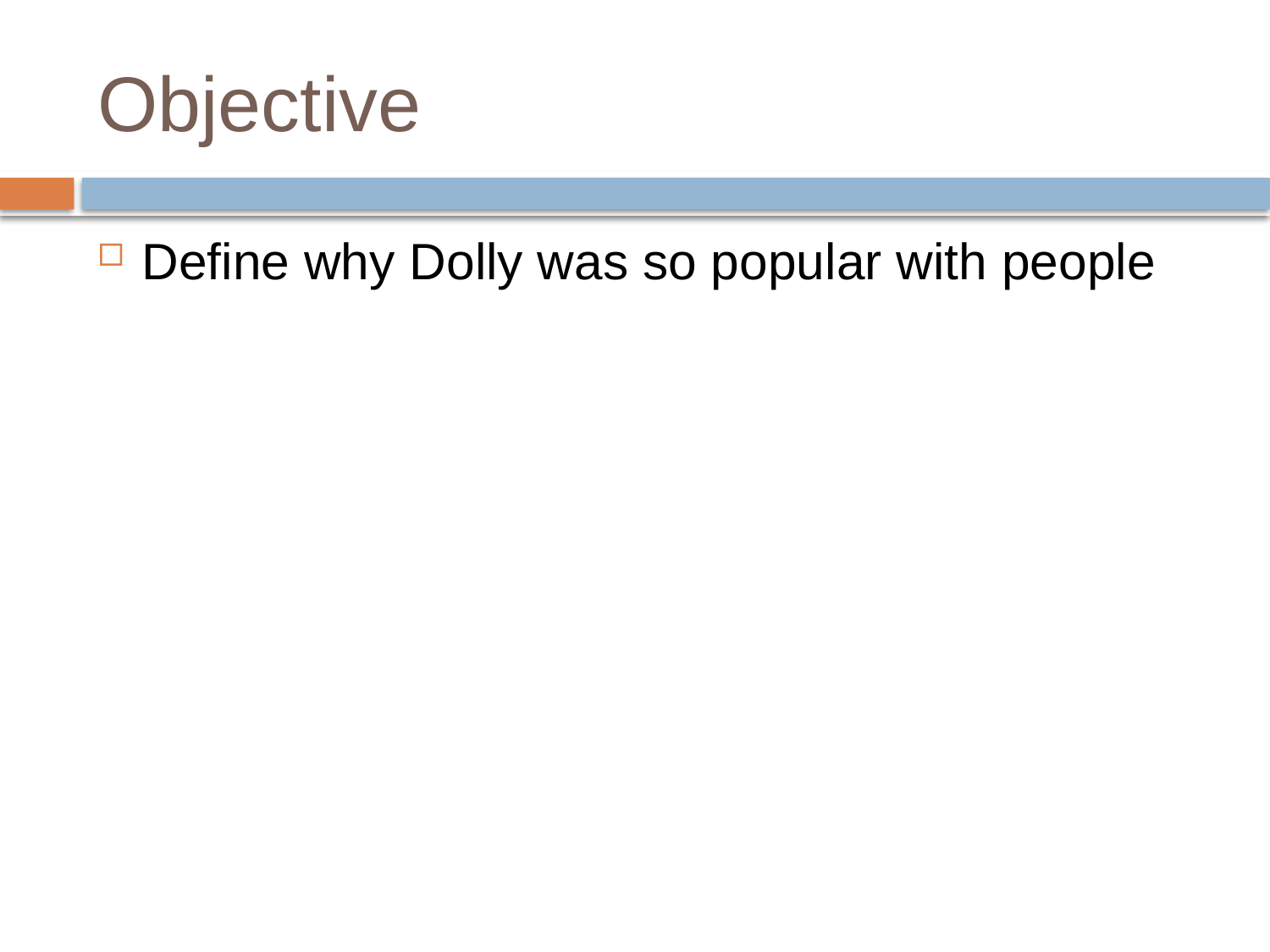

# Objective
Define why Dolly was so popular with people